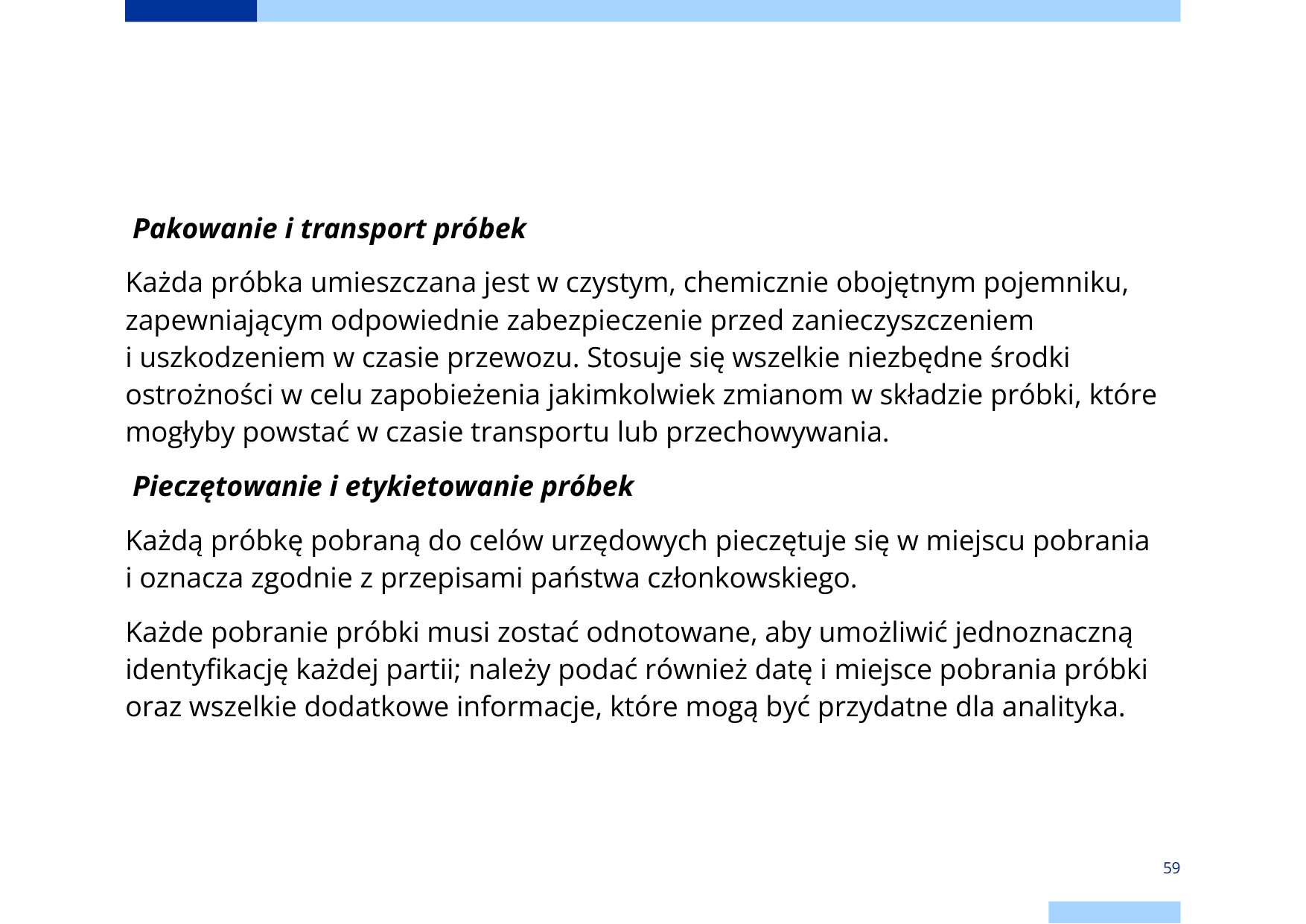

#
 Pakowanie i transport próbek
Każda próbka umieszczana jest w czystym, chemicznie obojętnym pojemniku, zapewniającym odpowiednie zabezpieczenie przed zanieczyszczeniem i uszkodzeniem w czasie przewozu. Stosuje się wszelkie niezbędne środki ostrożności w celu zapobieżenia jakimkolwiek zmianom w składzie próbki, które mogłyby powstać w czasie transportu lub przechowywania.
 Pieczętowanie i etykietowanie próbek
Każdą próbkę pobraną do celów urzędowych pieczętuje się w miejscu pobrania i oznacza zgodnie z przepisami państwa członkowskiego.
Każde pobranie próbki musi zostać odnotowane, aby umożliwić jednoznaczną identyfikację każdej partii; należy podać również datę i miejsce pobrania próbki oraz wszelkie dodatkowe informacje, które mogą być przydatne dla analityka.

59